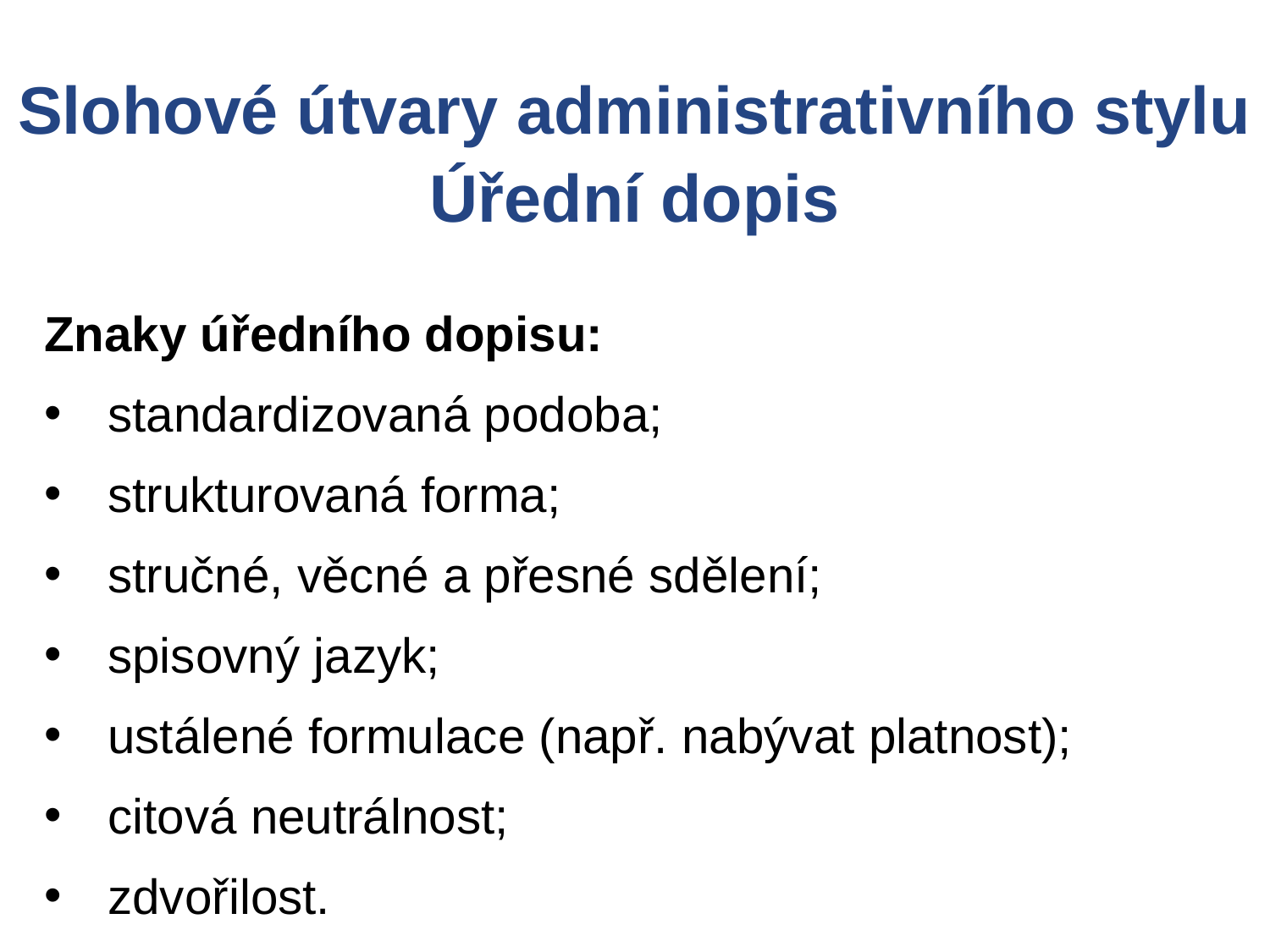

Slohové útvary administrativního stylu
Úřední dopis
Znaky úředního dopisu:
standardizovaná podoba;
strukturovaná forma;
stručné, věcné a přesné sdělení;
spisovný jazyk;
ustálené formulace (např. nabývat platnost);
citová neutrálnost;
zdvořilost.